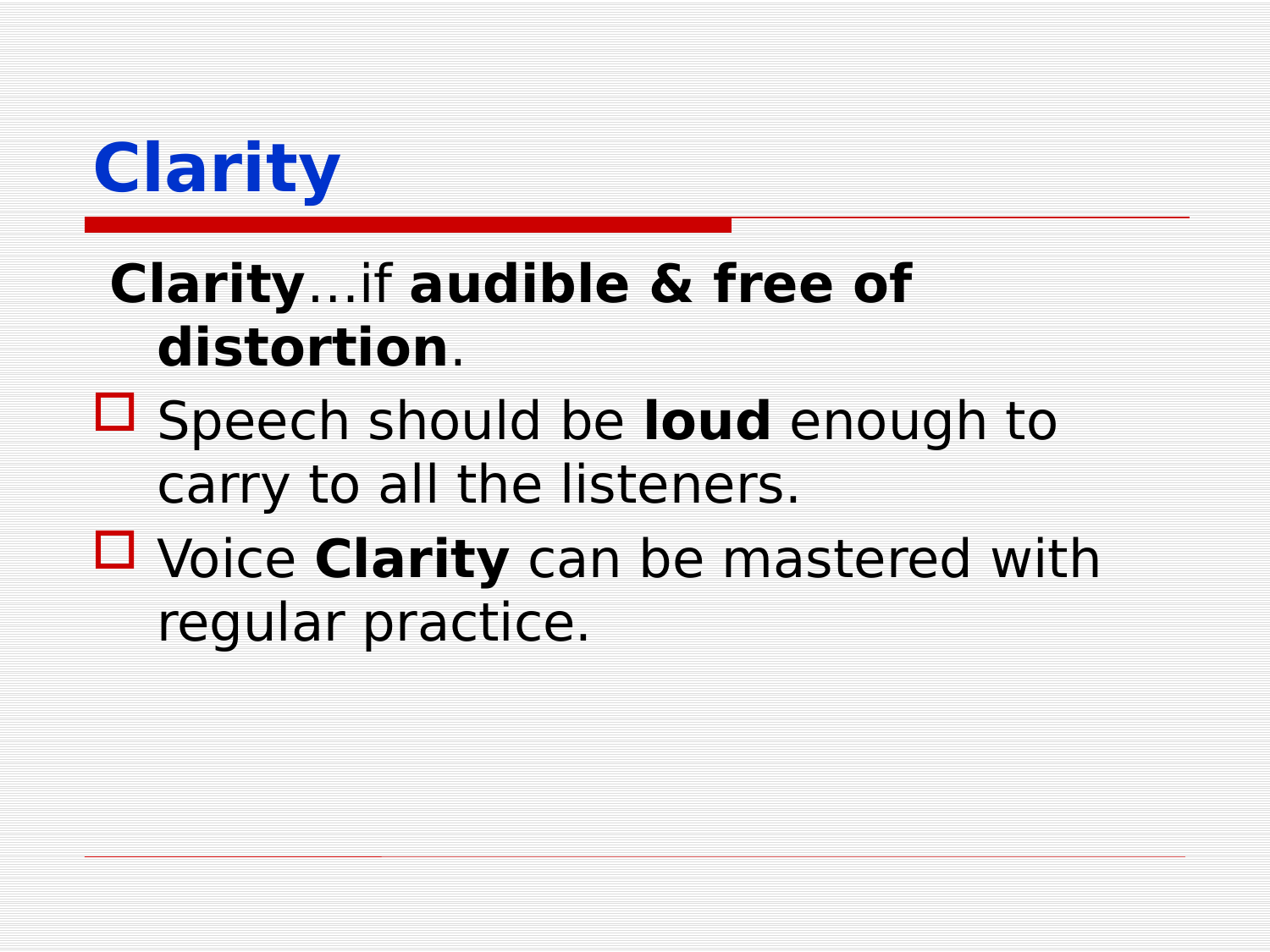

# Clarity
 Clarity…if audible & free of distortion.
Speech should be loud enough to carry to all the listeners.
Voice Clarity can be mastered with regular practice.